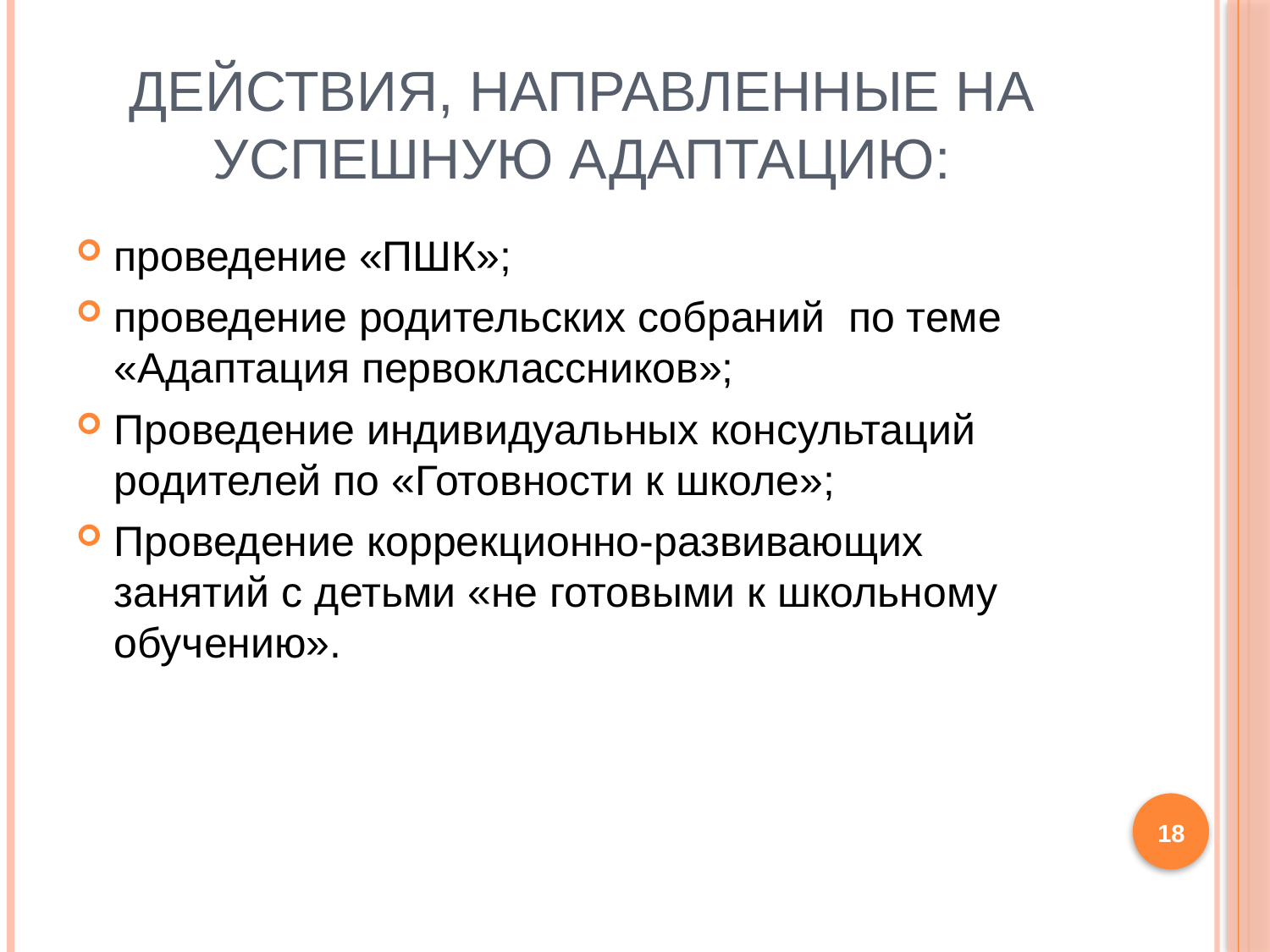

# Действия, направленные на успешную адаптацию:
проведение «ПШК»;
проведение родительских собраний  по теме «Адаптация первоклассников»;
Проведение индивидуальных консультаций родителей по «Готовности к школе»;
Проведение коррекционно-развивающих занятий с детьми «не готовыми к школьному обучению».
18